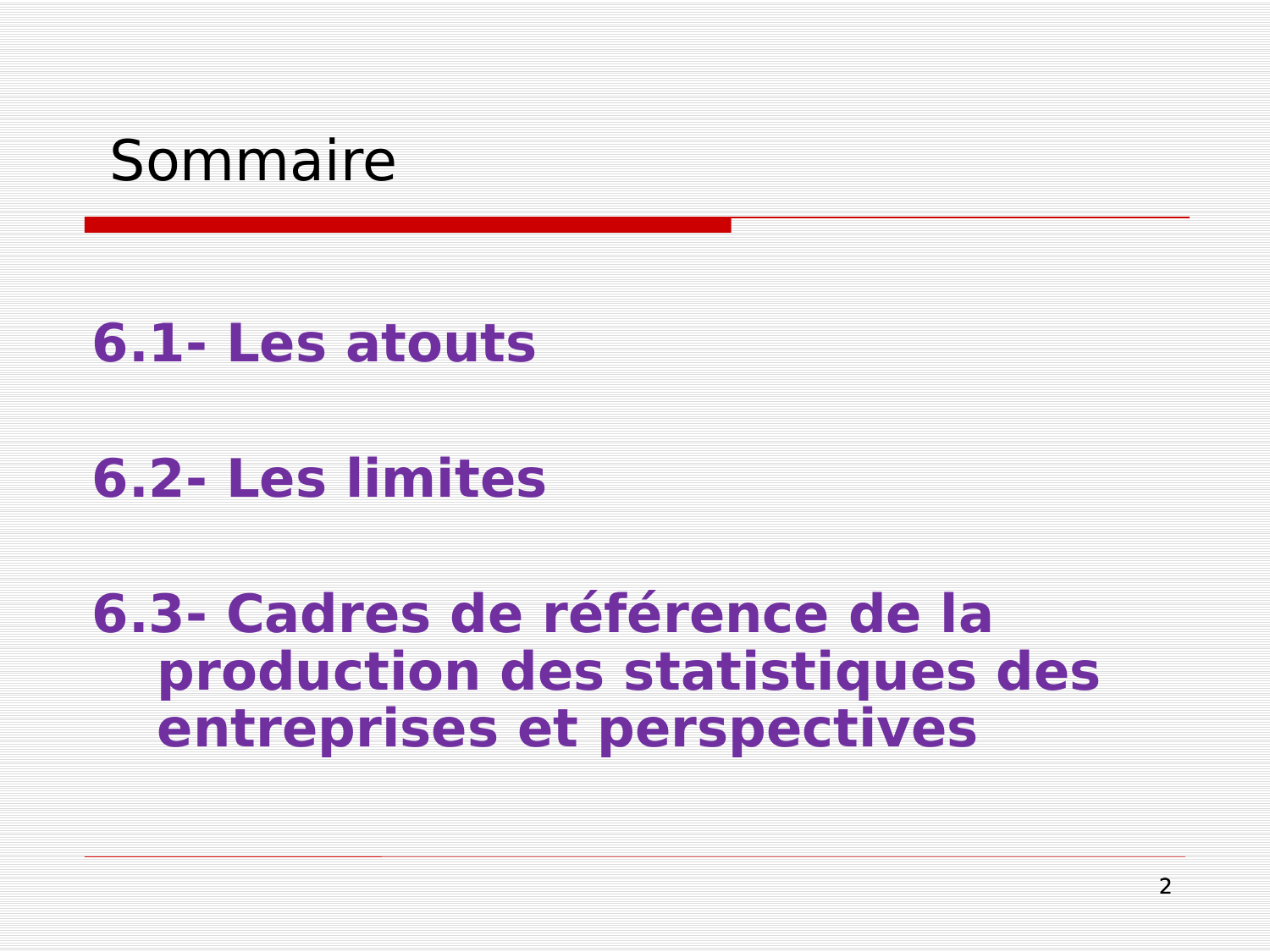

# Sommaire

6.1- Les atouts

6.2- Les limites

6.3- Cadres de référence de la production des statistiques des entreprises et perspectives

2
2